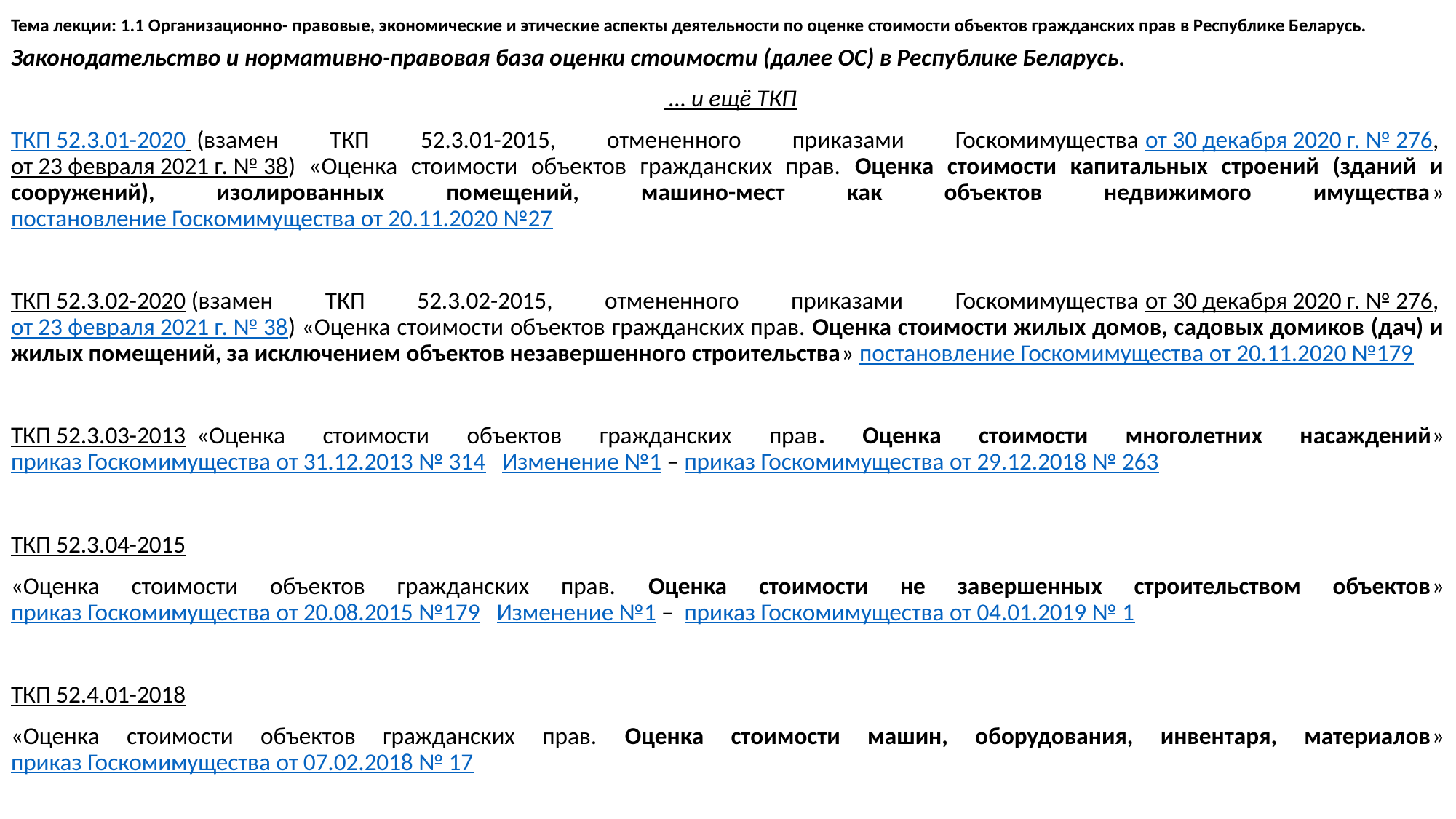

# Тема лекции: 1.1 Организационно- правовые, экономические и этические аспекты деятельности по оценке стоимости объектов гражданских прав в Республике Беларусь.
Законодательство и нормативно-правовая база оценки стоимости (далее ОС) в Республике Беларусь.
  … и ещё ТКП
ТКП 52.3.01-2020  (взамен ТКП 52.3.01-2015, отмененного приказами Госкомимущества от 30 декабря 2020 г. № 276, от 23 февраля 2021 г. № 38) «Оценка стоимости объектов гражданских прав. Оценка стоимости капитальных строений (зданий и сооружений), изолированных помещений, машино-мест как объектов недвижимого имущества» постановление Госкомимущества от 20.11.2020 №27

ТКП 52.3.02-2020 (взамен ТКП 52.3.02-2015, отмененного приказами Госкомимущества от 30 декабря 2020 г. № 276, от 23 февраля 2021 г. № 38) «Оценка стоимости объектов гражданских прав. Оценка стоимости жилых домов, садовых домиков (дач) и жилых помещений, за исключением объектов незавершенного строительства» постановление Госкомимущества от 20.11.2020 №179

ТКП 52.3.03-2013  «Оценка стоимости объектов гражданских прав. Оценка стоимости многолетних насаждений» приказ Госкомимущества от 31.12.2013 № 314   Изменение №1 – приказ Госкомимущества от 29.12.2018 № 263

ТКП 52.3.04-2015
«Оценка стоимости объектов гражданских прав. Оценка стоимости не завершенных строительством объектов» приказ Госкомимущества от 20.08.2015 №179   Изменение №1 –  приказ Госкомимущества от 04.01.2019 № 1

ТКП 52.4.01-2018
«Оценка стоимости объектов гражданских прав. Оценка стоимости машин, оборудования, инвентаря, материалов» приказ Госкомимущества от 07.02.2018 № 17